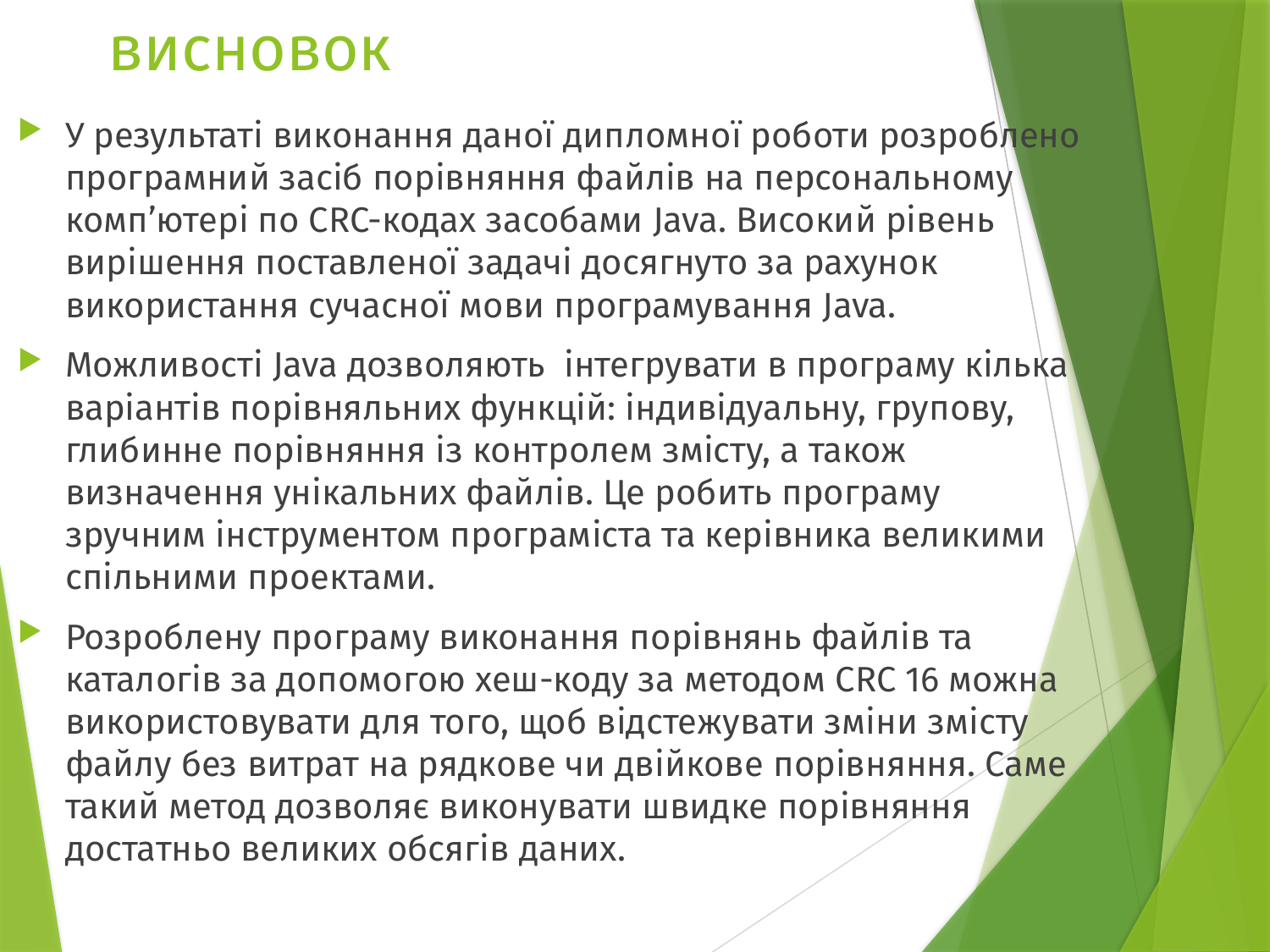

# висновок
У результаті виконання даної дипломної роботи розроблено програмний засіб порівняння файлів на персональному комп’ютері по CRC-кодах засобами Java. Високий рівень вирішення поставленої задачі досягнуто за рахунок використання сучасної мови програмування Java.
Можливості Java дозволяють  інтегрувати в програму кілька варіантів порівняльних функцій: індивідуальну, групову, глибинне порівняння із контролем змісту, а також визначення унікальних файлів. Це робить програму зручним інструментом програміста та керівника великими спільними проектами.
Розроблену програму виконання порівнянь файлів та каталогів за допомогою хеш-коду за методом CRC 16 можна використовувати для того, щоб відстежувати зміни змісту файлу без витрат на рядкове чи двійкове порівняння. Саме такий метод дозволяє виконувати швидке порівняння достатньо великих обсягів даних.